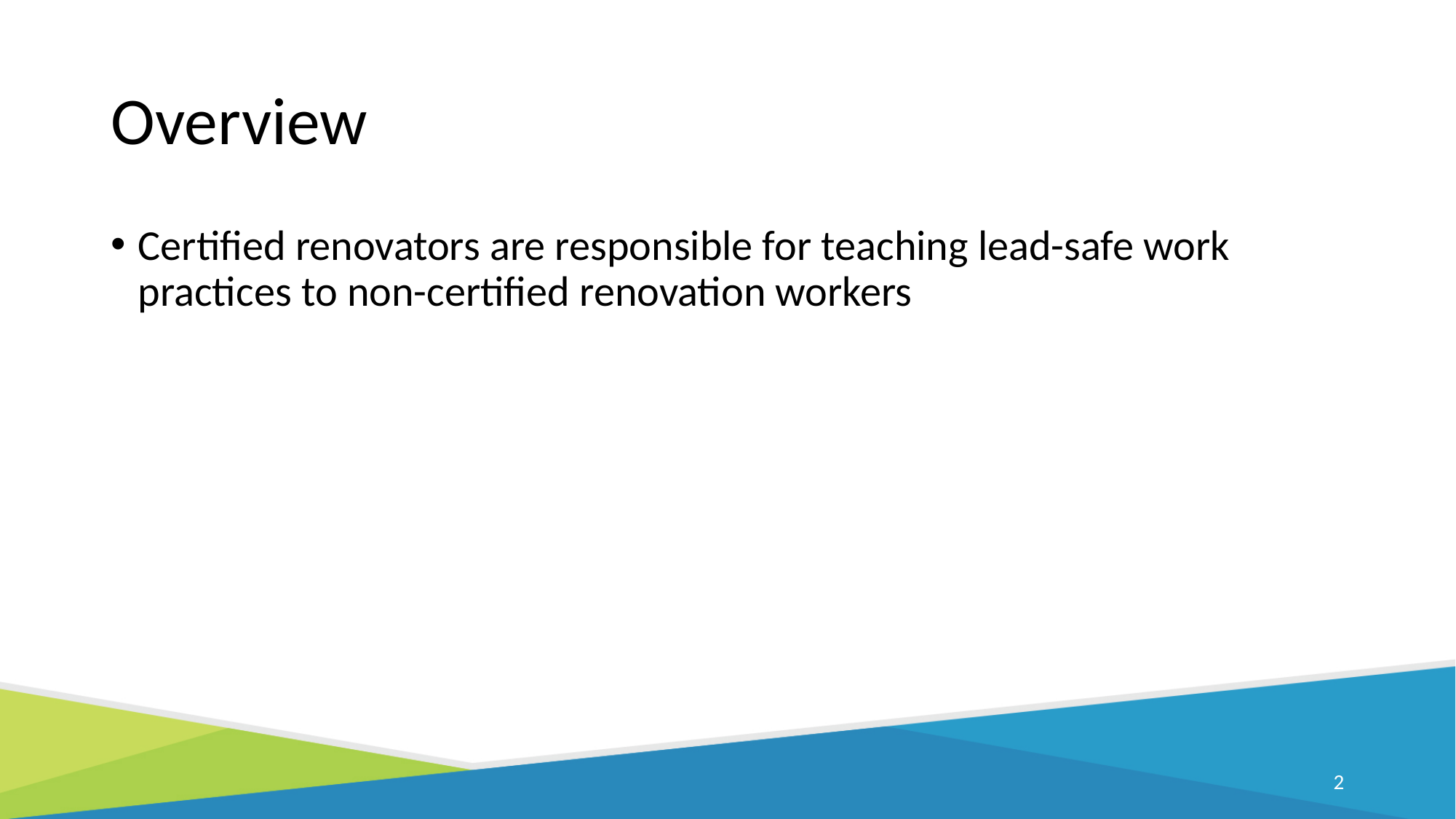

# Overview
Certified renovators are responsible for teaching lead-safe work practices to non-certified renovation workers
2